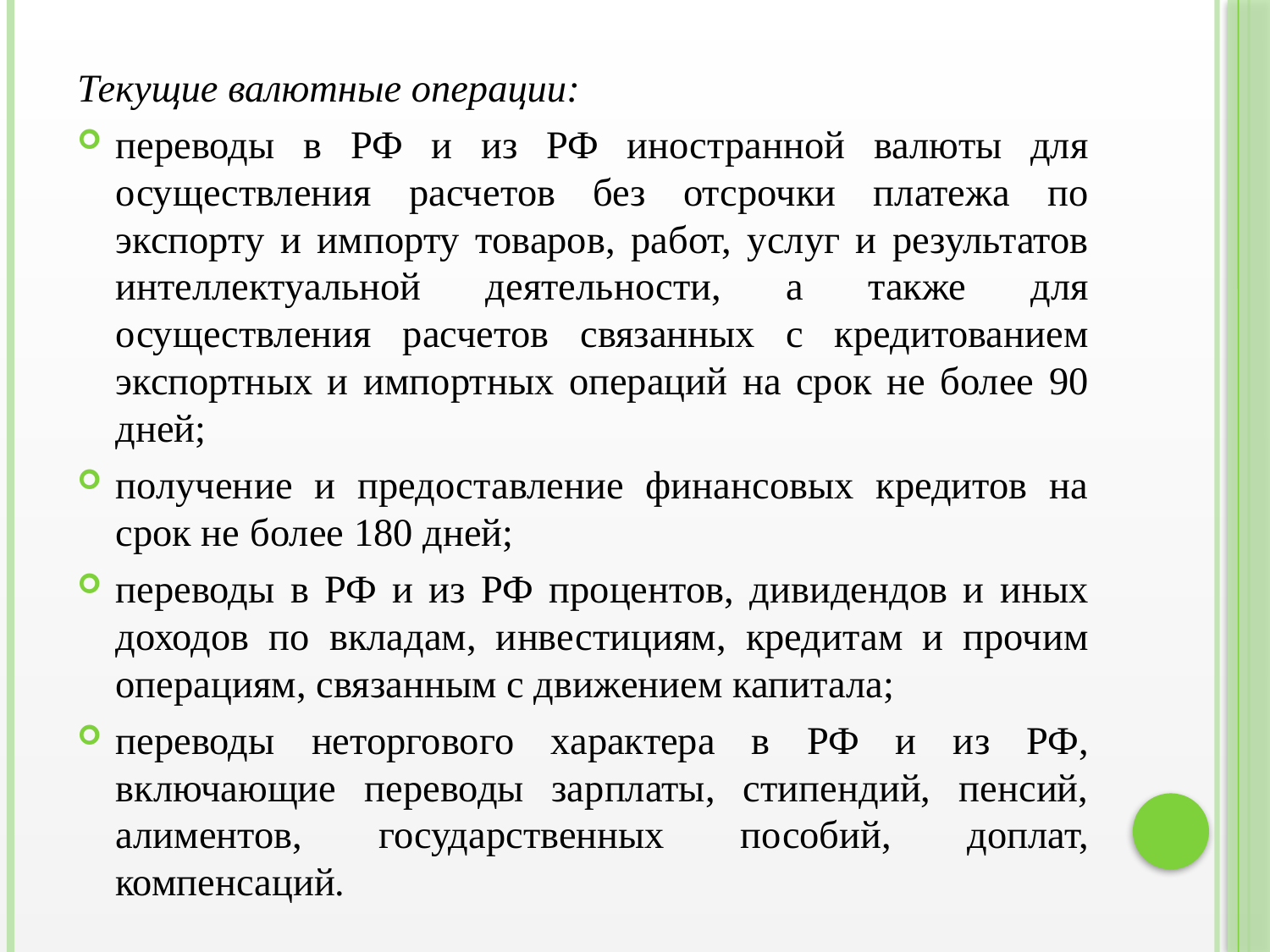

Текущие валютные операции:
переводы в РФ и из РФ иностранной валюты для осуществления расчетов без отсрочки платежа по экспорту и импорту товаров, работ, услуг и результатов интеллектуальной деятельности, а также для осуществления расчетов связанных с кредитованием экспортных и импортных операций на срок не более 90 дней;
получение и предоставление финансовых кредитов на срок не более 180 дней;
переводы в РФ и из РФ процентов, дивидендов и иных доходов по вкладам, инвестициям, кредитам и прочим операциям, связанным с движением капитала;
переводы неторгового характера в РФ и из РФ, включающие переводы зарплаты, стипендий, пенсий, алиментов, государственных пособий, доплат, компенсаций.